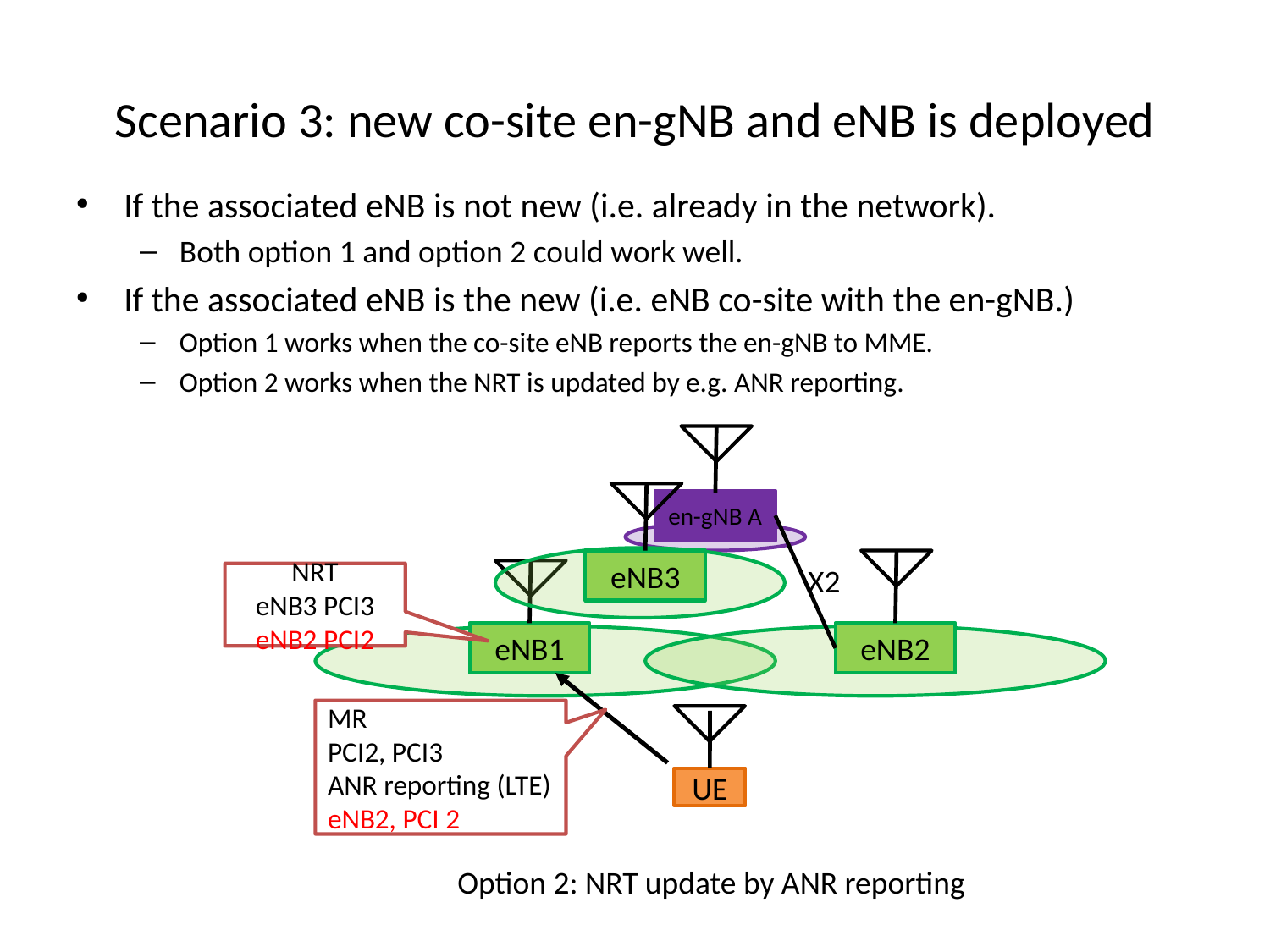

# Scenario 3: new co-site en-gNB and eNB is deployed
If the associated eNB is not new (i.e. already in the network).
Both option 1 and option 2 could work well.
If the associated eNB is the new (i.e. eNB co-site with the en-gNB.)
Option 1 works when the co-site eNB reports the en-gNB to MME.
Option 2 works when the NRT is updated by e.g. ANR reporting.

en-gNB A

eNB3

X2

NRT
eNB3 PCI3
eNB2 PCI2
eNB1
eNB2

MR
PCI2, PCI3
ANR reporting (LTE)
eNB2, PCI 2

UE
Option 2: NRT update by ANR reporting